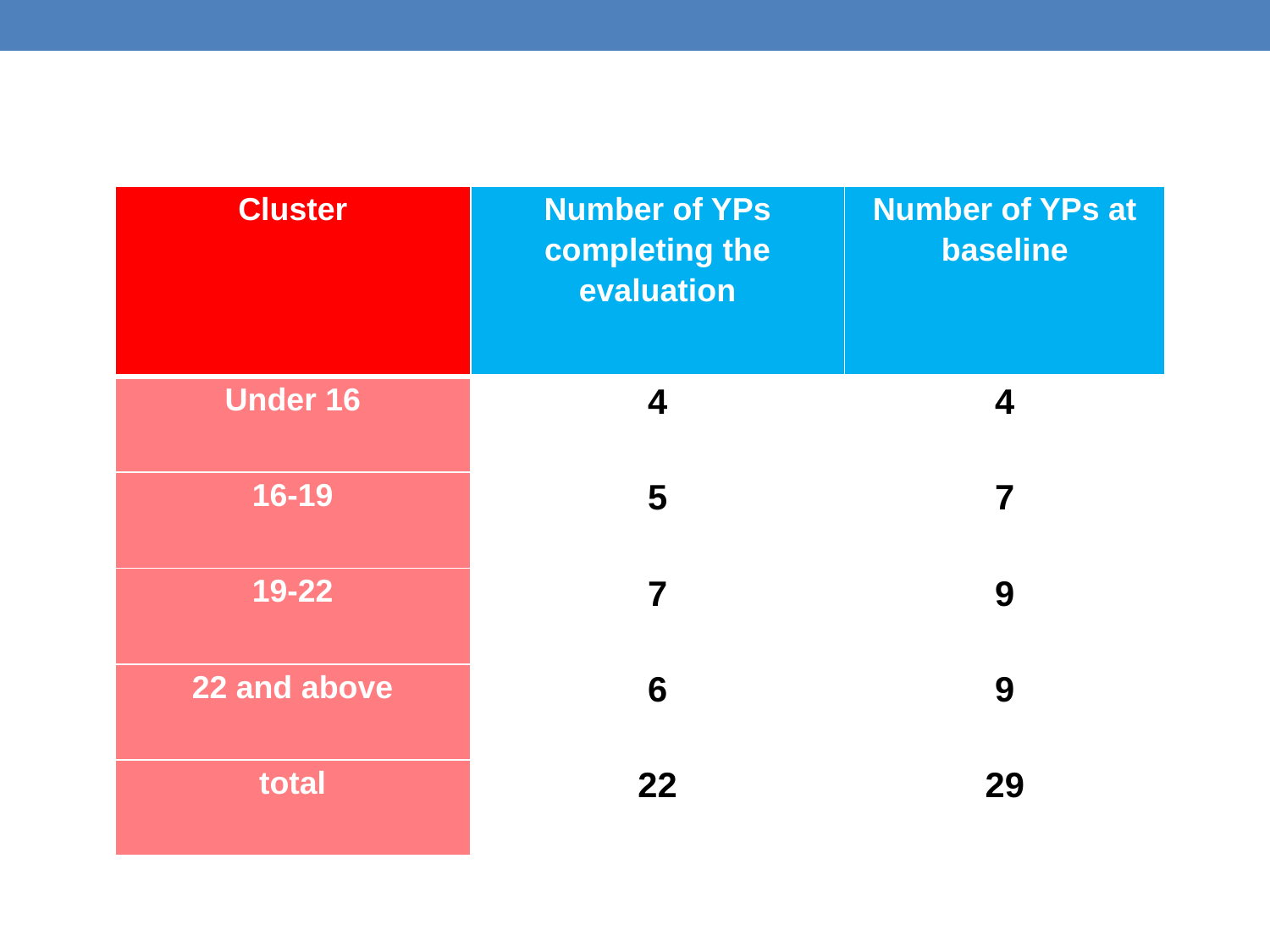

| Cluster | Number of YPs completing the evaluation | Number of YPs at baseline |
| --- | --- | --- |
| Under 16 | 4 | 4 |
| 16-19 | 5 | 7 |
| 19-22 | 7 | 9 |
| 22 and above | 6 | 9 |
| total | 22 | 29 |